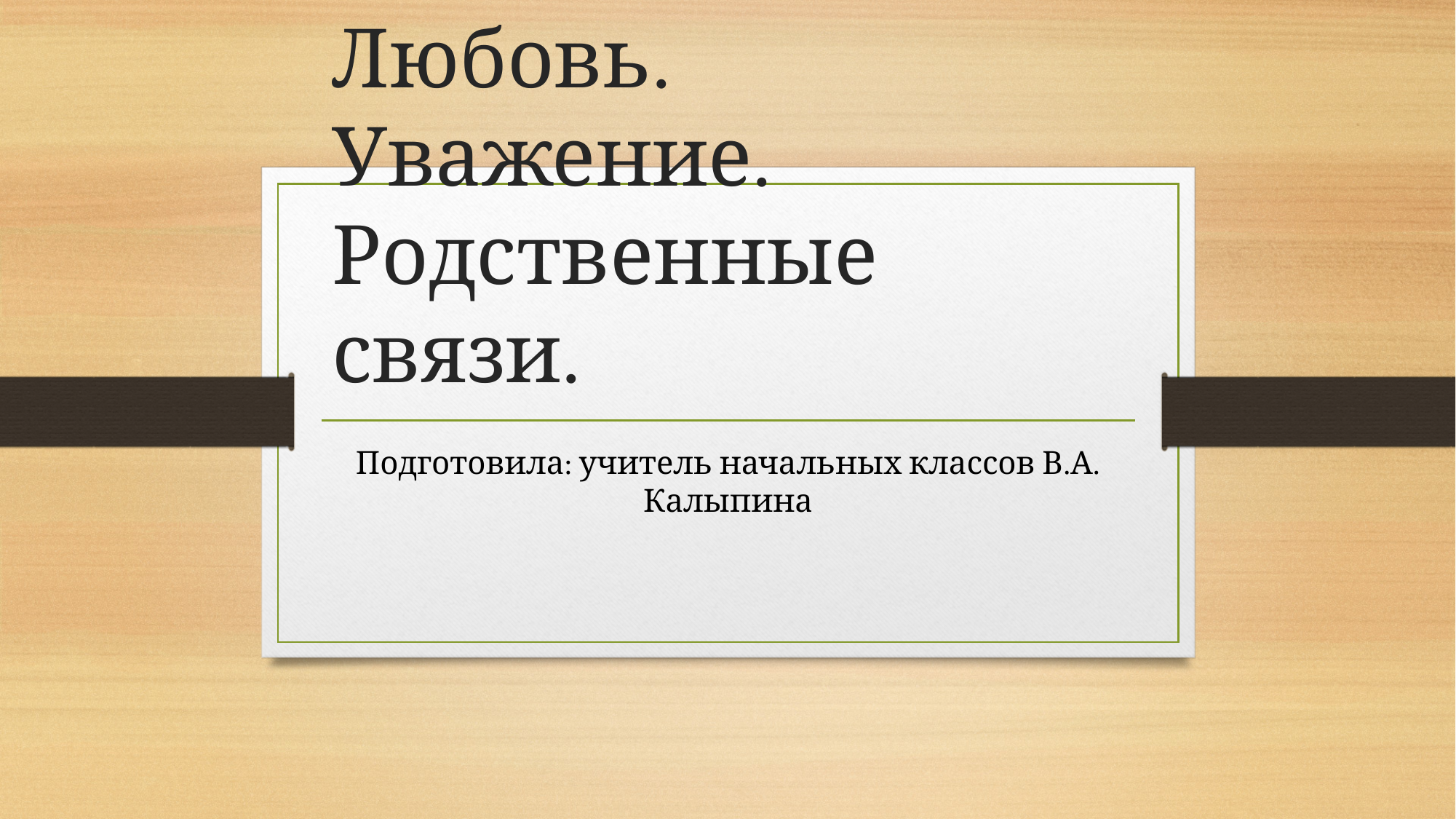

# Любовь. Уважение. Родственные связи.
Подготовила: учитель начальных классов В.А. Калыпина